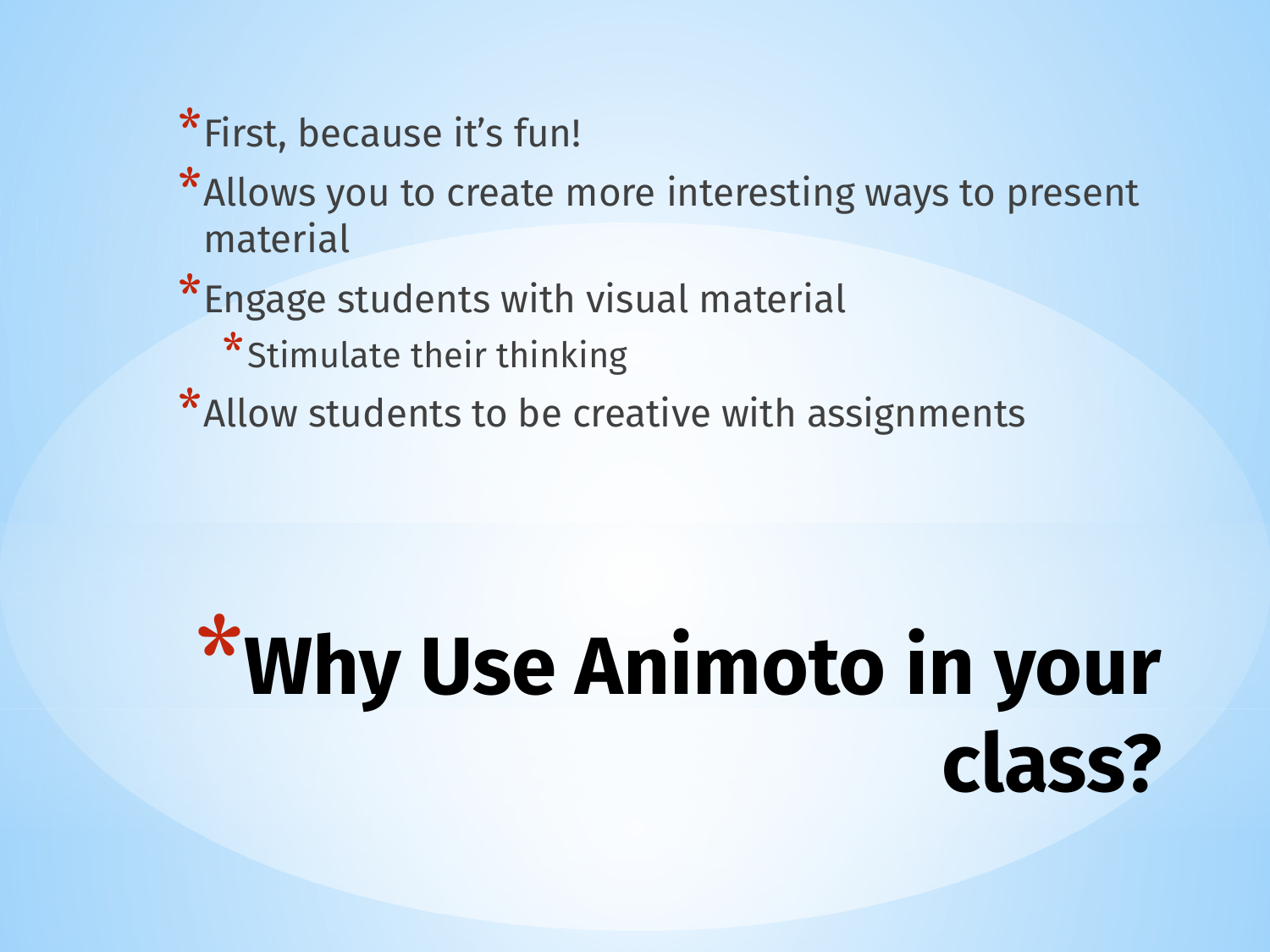

First, because it’s fun!
Allows you to create more interesting ways to present material
Engage students with visual material
Stimulate their thinking
Allow students to be creative with assignments

# Why Use Animoto in your class?